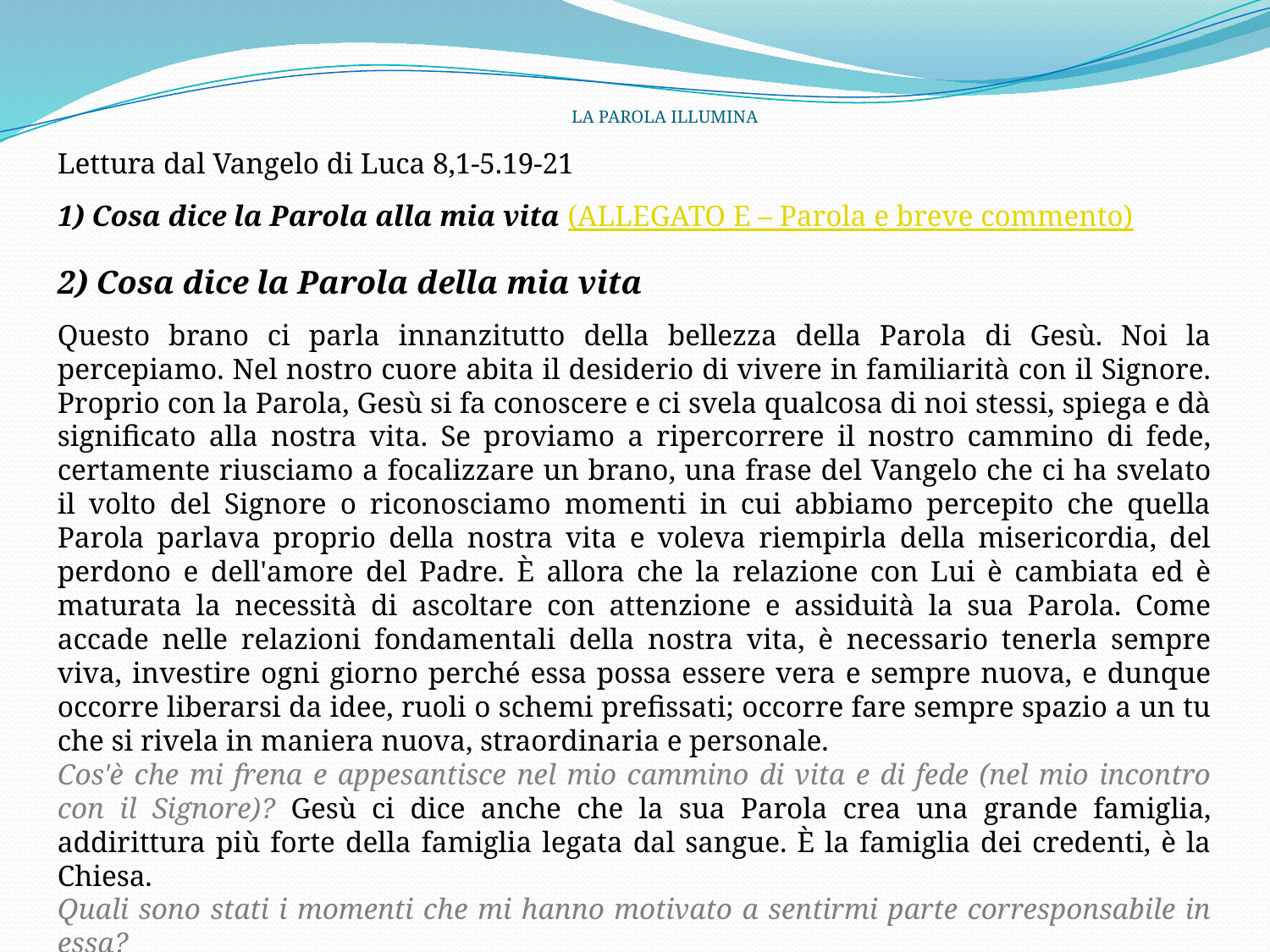

# LA PAROLA ILLUMINA
Lettura dal Vangelo di Luca 8,1-5.19-21

1) Cosa dice la Parola alla mia vita (ALLEGATO E – Parola e breve commento)

2) Cosa dice la Parola della mia vita

Questo brano ci parla innanzitutto della bellezza della Parola di Gesù. Noi la percepiamo. Nel nostro cuore abita il desiderio di vivere in familiarità con il Signore. Proprio con la Parola, Gesù si fa conoscere e ci svela qualcosa di noi stessi, spiega e dà significato alla nostra vita. Se proviamo a ripercorrere il nostro cammino di fede, certamente riusciamo a focalizzare un brano, una frase del Vangelo che ci ha svelato il volto del Signore o riconosciamo momenti in cui abbiamo percepito che quella Parola parlava proprio della nostra vita e voleva riempirla della misericordia, del perdono e dell'amore del Padre. È allora che la relazione con Lui è cambiata ed è maturata la necessità di ascoltare con attenzione e assiduità la sua Parola. Come accade nelle relazioni fondamentali della nostra vita, è necessario tenerla sempre viva, investire ogni giorno perché essa possa essere vera e sempre nuova, e dunque occorre liberarsi da idee, ruoli o schemi prefissati; occorre fare sempre spazio a un tu che si rivela in maniera nuova, straordinaria e personale.
Cos'è che mi frena e appesantisce nel mio cammino di vita e di fede (nel mio incontro con il Signore)? Gesù ci dice anche che la sua Parola crea una grande famiglia, addirittura più forte della famiglia legata dal sangue. È la famiglia dei credenti, è la Chiesa.
Quali sono stati i momenti che mi hanno motivato a sentirmi parte corresponsabile in essa?
Anche noi, come Maria, siamo chiamati a fare altri passi di crescita per fare della chiesa la nostra casa, la nostra madre e maestra.